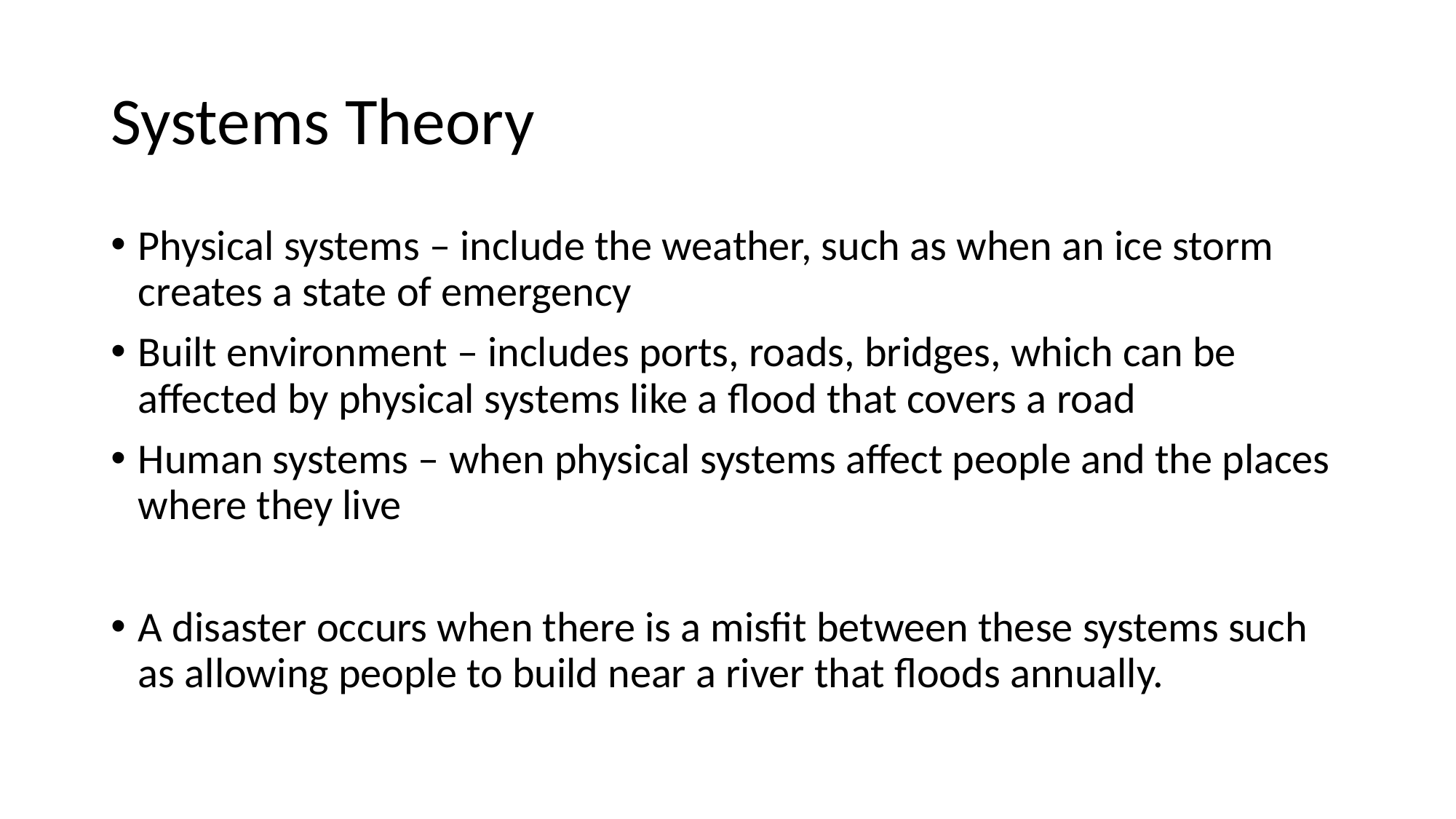

# Systems Theory
Physical systems – include the weather, such as when an ice storm creates a state of emergency
Built environment – includes ports, roads, bridges, which can be affected by physical systems like a flood that covers a road
Human systems – when physical systems affect people and the places where they live

A disaster occurs when there is a misfit between these systems such as allowing people to build near a river that floods annually.